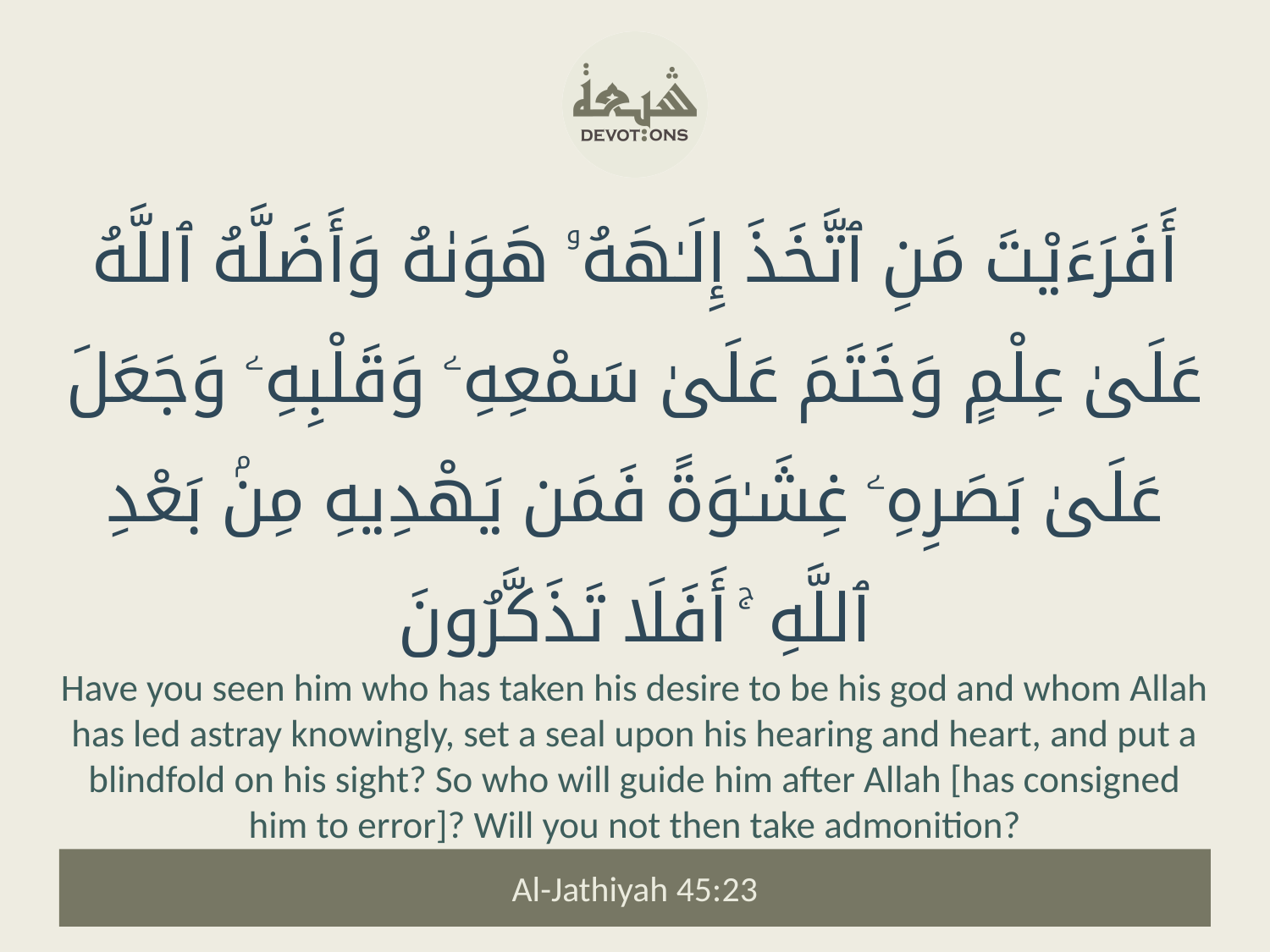

أَفَرَءَيْتَ مَنِ ٱتَّخَذَ إِلَـٰهَهُۥ هَوَىٰهُ وَأَضَلَّهُ ٱللَّهُ عَلَىٰ عِلْمٍ وَخَتَمَ عَلَىٰ سَمْعِهِۦ وَقَلْبِهِۦ وَجَعَلَ عَلَىٰ بَصَرِهِۦ غِشَـٰوَةً فَمَن يَهْدِيهِ مِنۢ بَعْدِ ٱللَّهِ ۚ أَفَلَا تَذَكَّرُونَ
Have you seen him who has taken his desire to be his god and whom Allah has led astray knowingly, set a seal upon his hearing and heart, and put a blindfold on his sight? So who will guide him after Allah [has consigned him to error]? Will you not then take admonition?
Al-Jathiyah 45:23